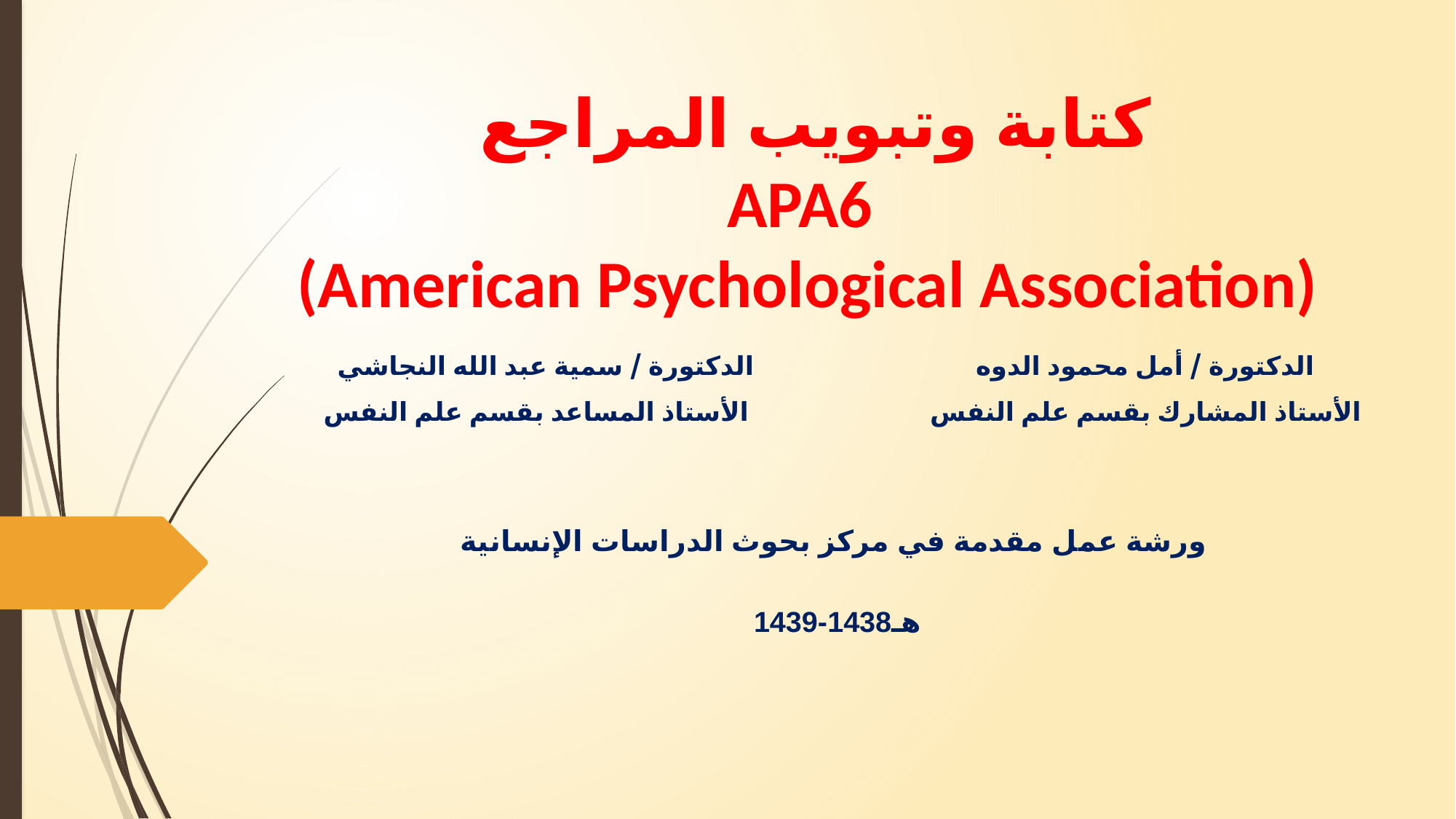

# كتابة وتبويب المراجع APA6 (American Psychological Association)
       الدكتورة / أمل محمود الدوه                                 الدكتورة / سمية عبد الله النجاشي
الأستاذ المشارك بقسم علم النفس                           الأستاذ المساعد بقسم علم النفس

ورشة عمل مقدمة في مركز بحوث الدراسات الإنسانية

هـ1438-1439